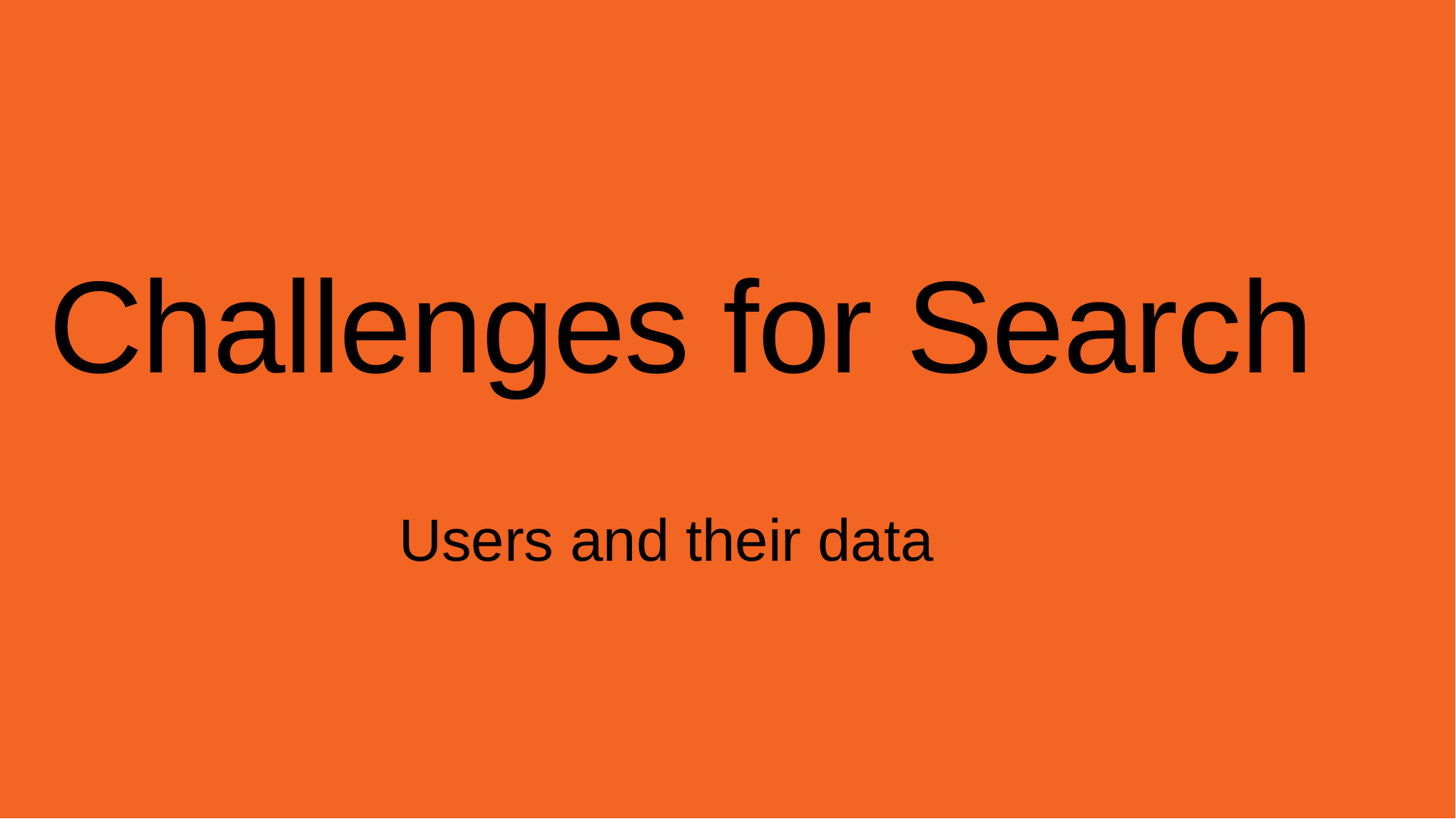

# Challenges for Search
Users and their data